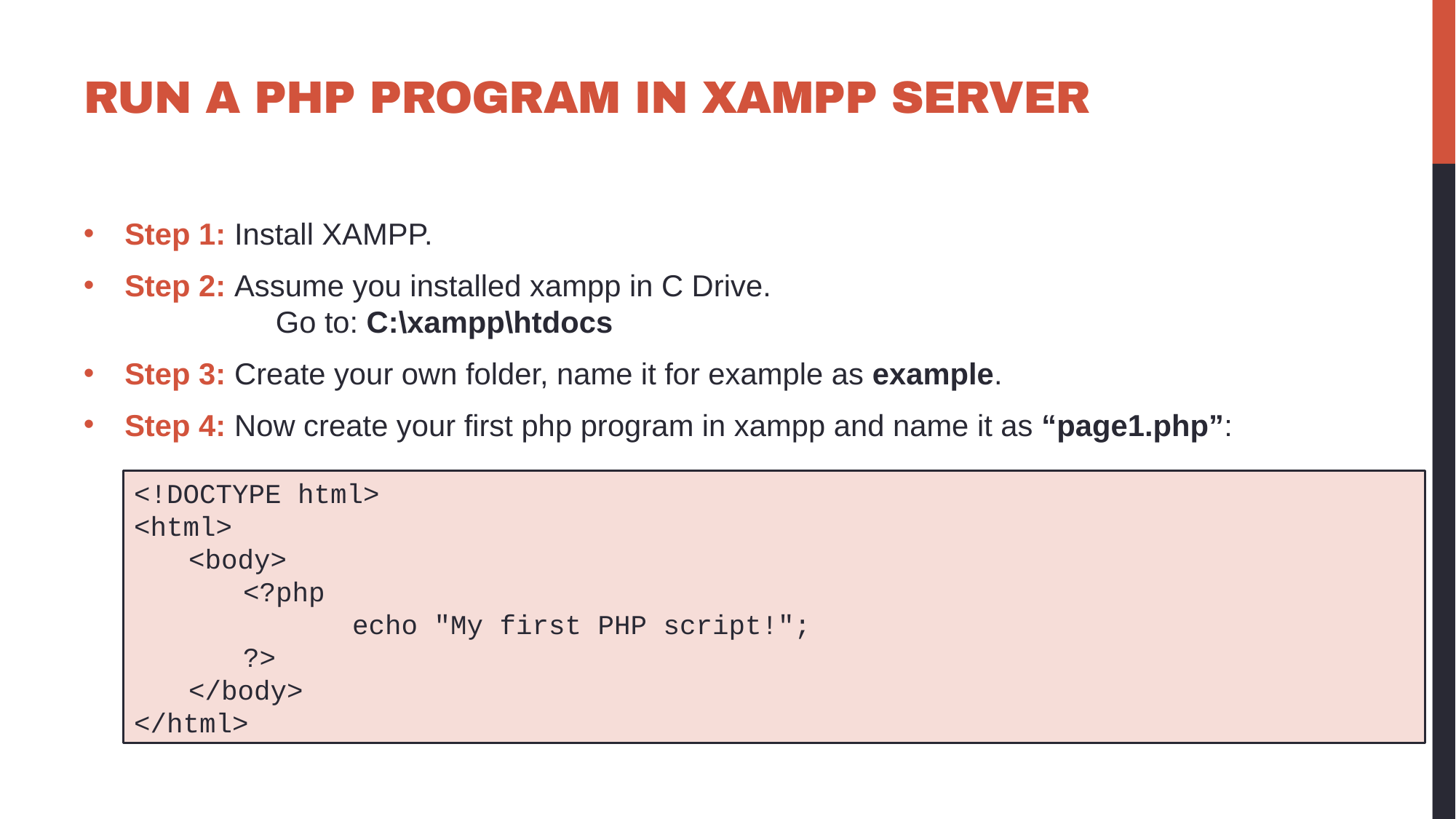

# Run a PHP program in XAMPP Server
Step 1: Install XAMPP.
Step 2: Assume you installed xampp in C Drive.
	     Go to: C:\xampp\htdocs
Step 3: Create your own folder, name it for example as example.
Step 4: Now create your first php program in xampp and name it as “page1.php”:

<!DOCTYPE html>
<html>
<body>
<?php
	echo "My first PHP script!";
?>
</body>
</html>